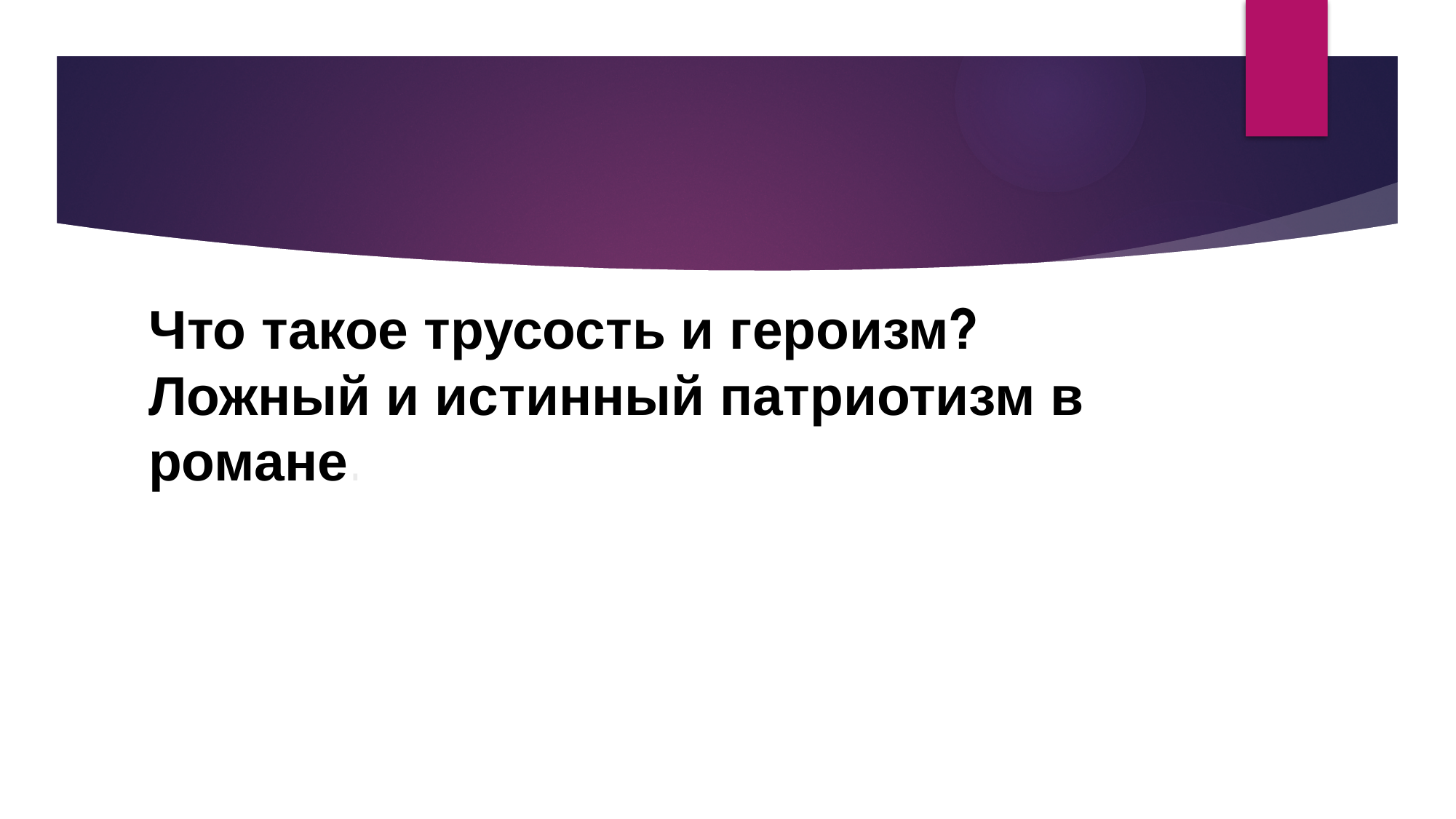

# Что такое трусость и героизм? Ложный и истинный патриотизм в романе.